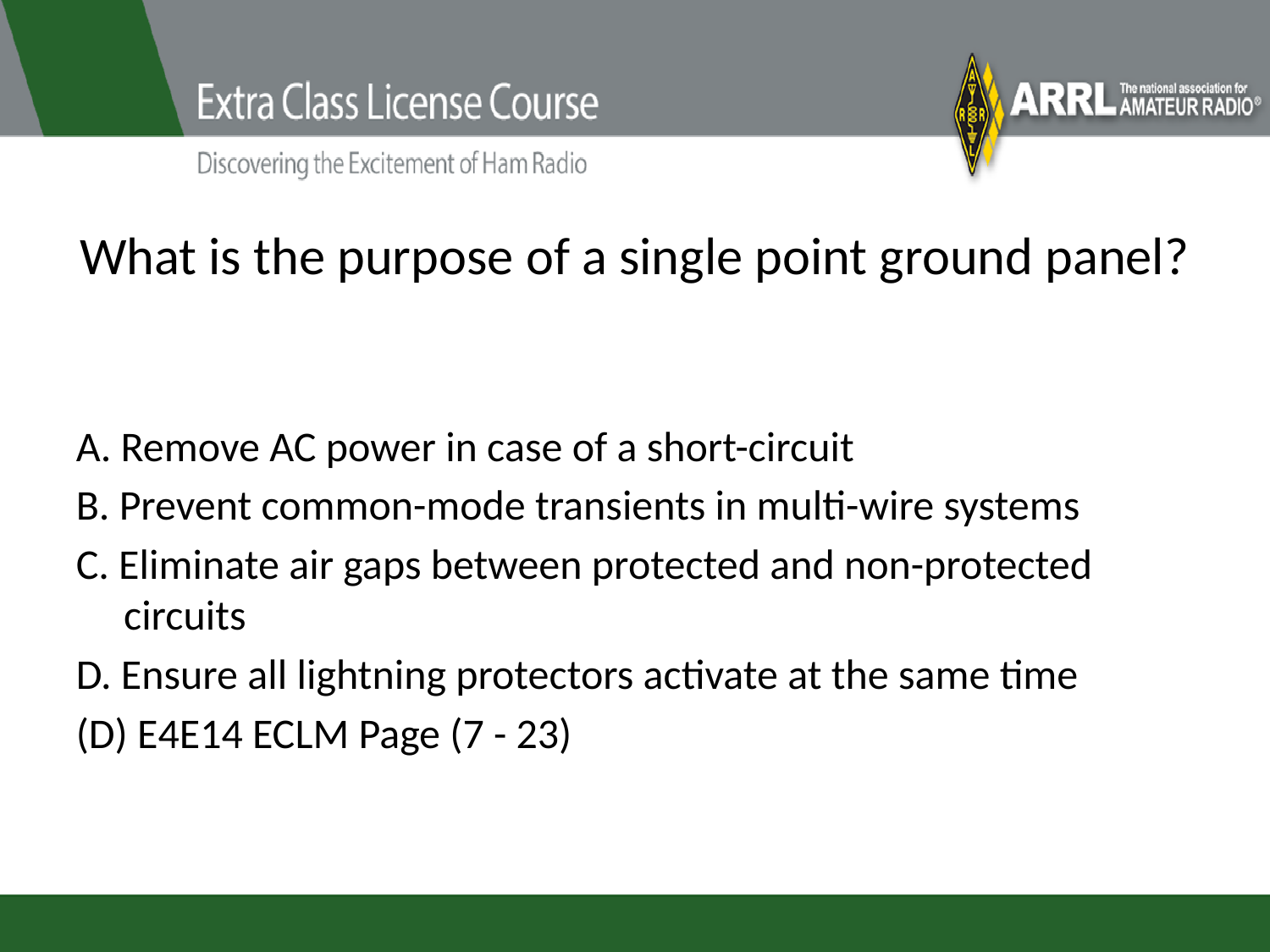

# What is the purpose of a single point ground panel?
A. Remove AC power in case of a short-circuit
B. Prevent common-mode transients in multi-wire systems
C. Eliminate air gaps between protected and non-protected circuits
D. Ensure all lightning protectors activate at the same time
(D) E4E14 ECLM Page (7 - 23)